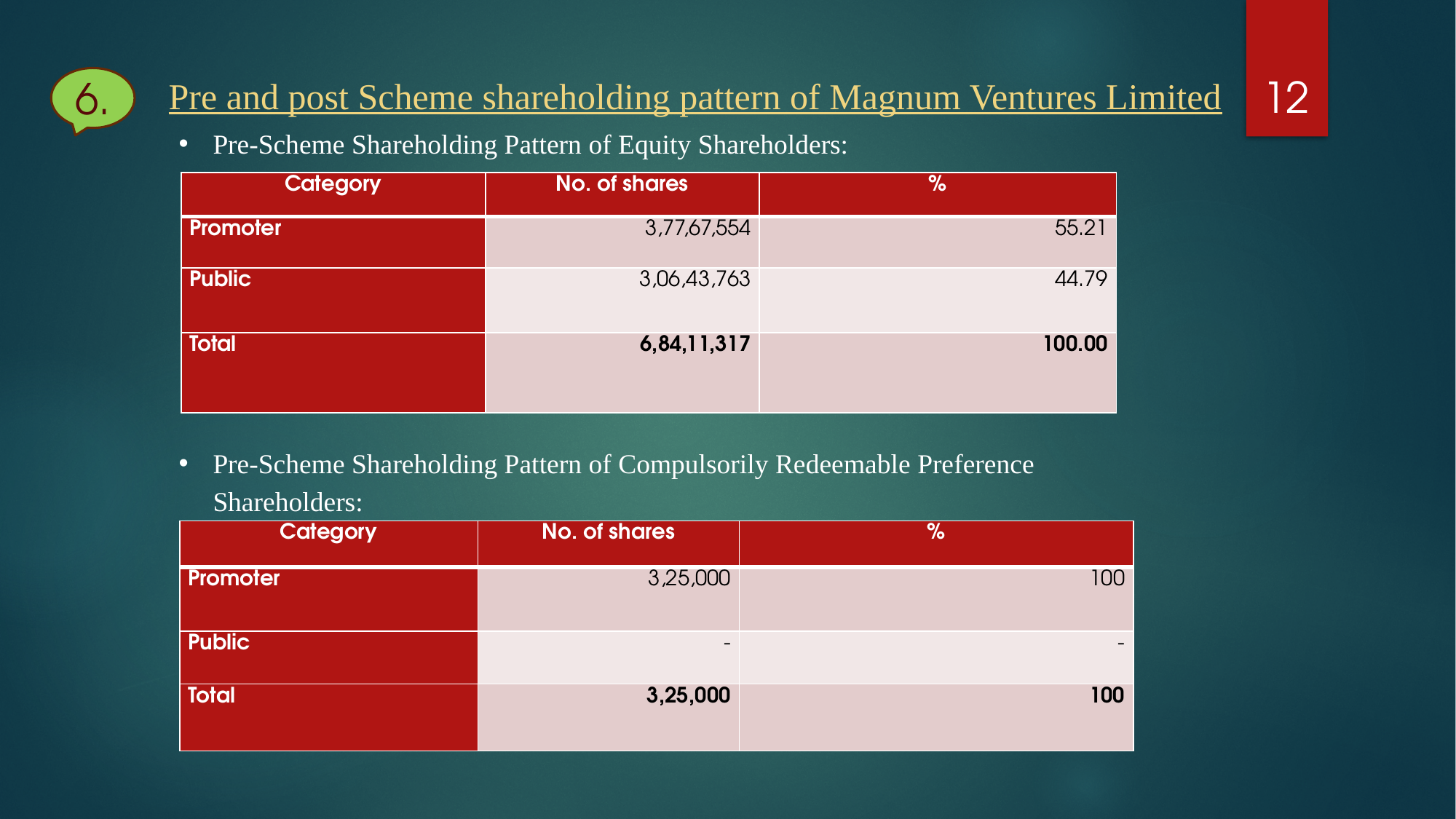

12
6.
Pre and post Scheme shareholding pattern of Magnum Ventures Limited

Pre-Scheme Shareholding Pattern of Equity Shareholders:
| Category | No. of shares | % |
| --- | --- | --- |
| Promoter | 3,77,67,554 | 55.21 |
| Public | 3,06,43,763 | 44.79 |
| Total | 6,84,11,317 | 100.00 |
Pre-Scheme Shareholding Pattern of Compulsorily Redeemable Preference Shareholders:
| Category | No. of shares | % |
| --- | --- | --- |
| Promoter | 3,25,000 | 100 |
| Public | - | - |
| Total | 3,25,000 | 100 |